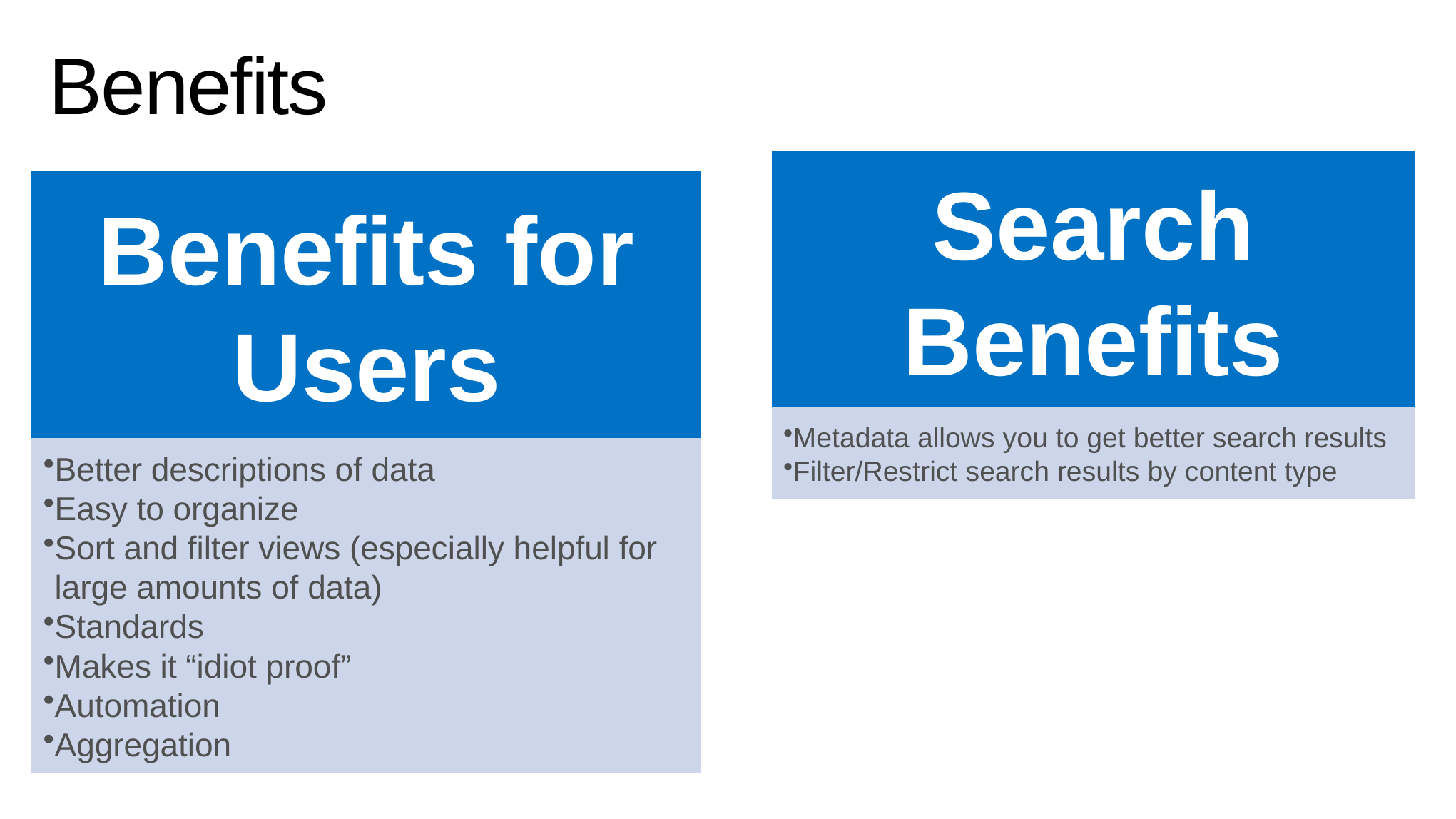

# Benefits
Benefits for Users
Better descriptions of data
Easy to organize
Sort and filter views (especially helpful for large amounts of data)
Standards
Makes it “idiot proof”
Automation
Aggregation
Search Benefits
Metadata allows you to get better search results
Filter/Restrict search results by content type